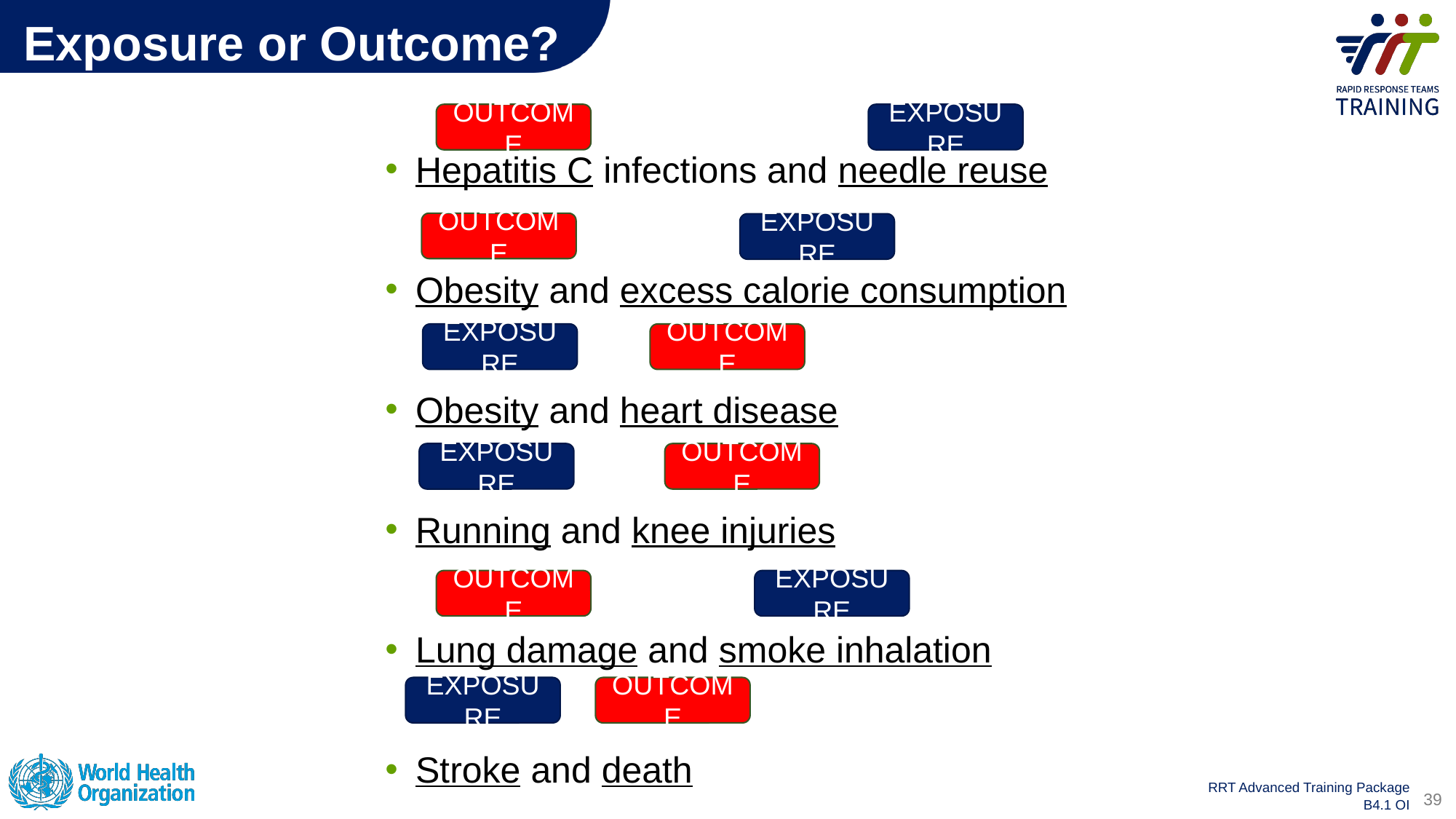

Exposure or Outcome?
OUTCOME

EXPOSURE

Hepatitis C infections and needle reuse

Obesity and excess calorie consumption

Obesity and heart disease

Running and knee injuries

Lung damage and smoke inhalation

Stroke and death

OUTCOME

EXPOSURE

EXPOSURE

OUTCOME

EXPOSURE

OUTCOME

OUTCOME

EXPOSURE

EXPOSURE

OUTCOME